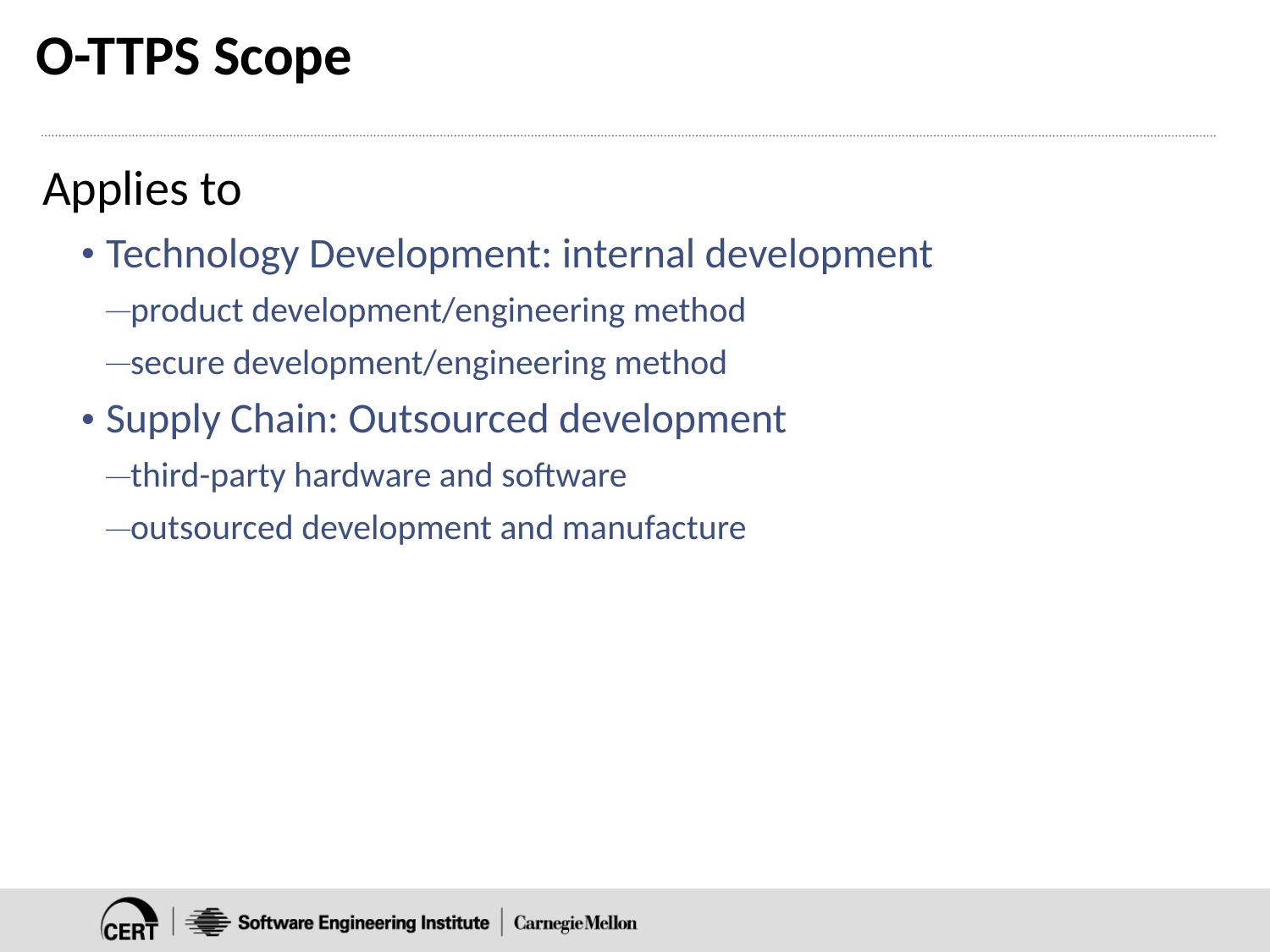

# O-TTPS Scope
Applies to
Technology Development: internal development
product development/engineering method
secure development/engineering method
Supply Chain: Outsourced development
third-party hardware and software
outsourced development and manufacture